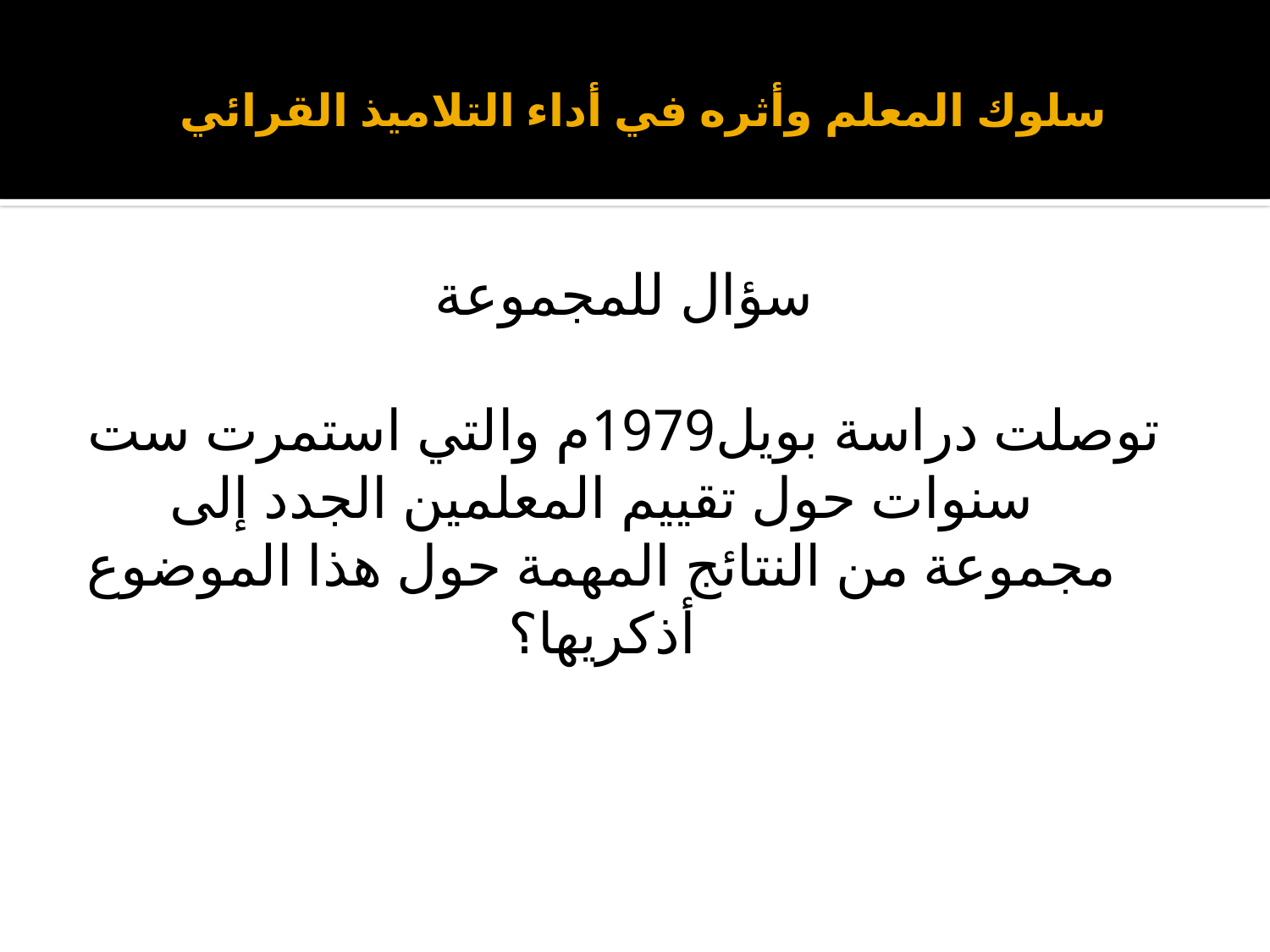

# سلوك المعلم وأثره في أداء التلاميذ القرائي
سؤال للمجموعة

توصلت دراسة بويل1979م والتي استمرت ست سنوات حول تقييم المعلمين الجدد إلى مجموعة من النتائج المهمة حول هذا الموضوع أذكريها؟